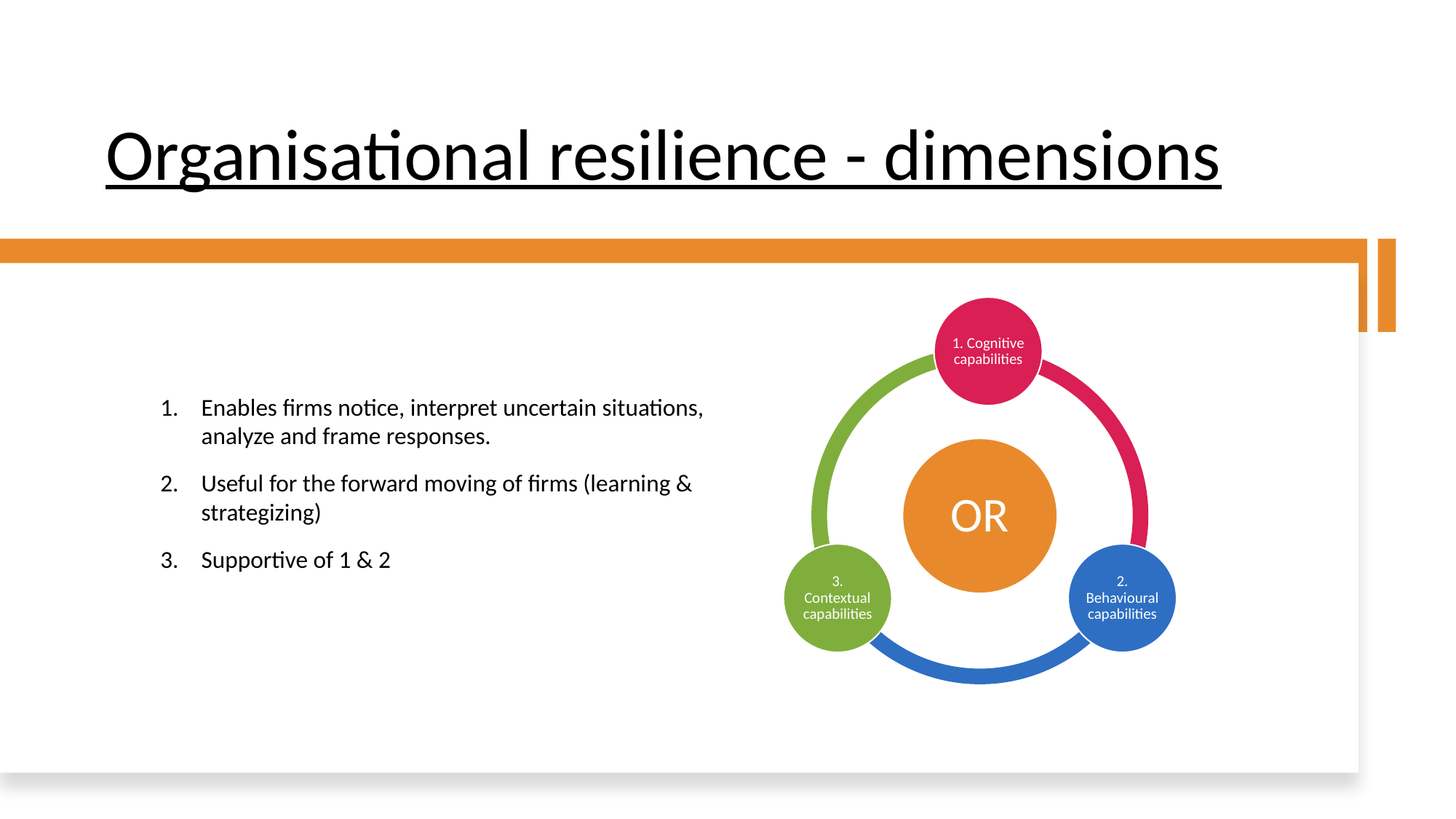

Organisational resilience - dimensions

OR
1. Cognitive capabilities
2. Behavioural capabilities
3. Contextual capabilities
Enables firms notice, interpret uncertain situations, analyze and frame responses.
Useful for the forward moving of firms (learning & strategizing)
Supportive of 1 & 2